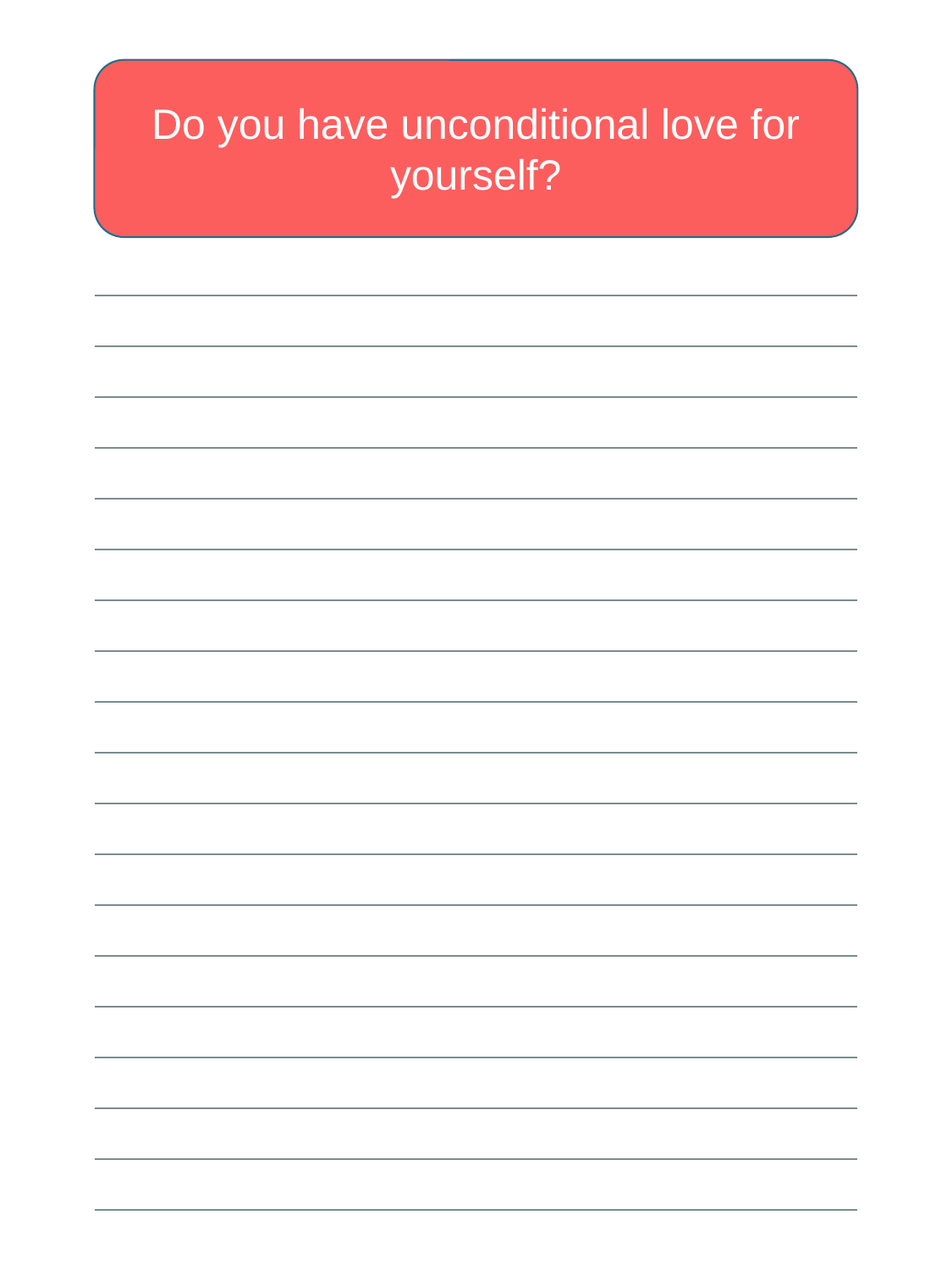

Do you have unconditional love for yourself?
|  |
| --- |
|  |
|  |
|  |
|  |
|  |
|  |
|  |
|  |
|  |
|  |
|  |
|  |
|  |
|  |
|  |
|  |
|  |